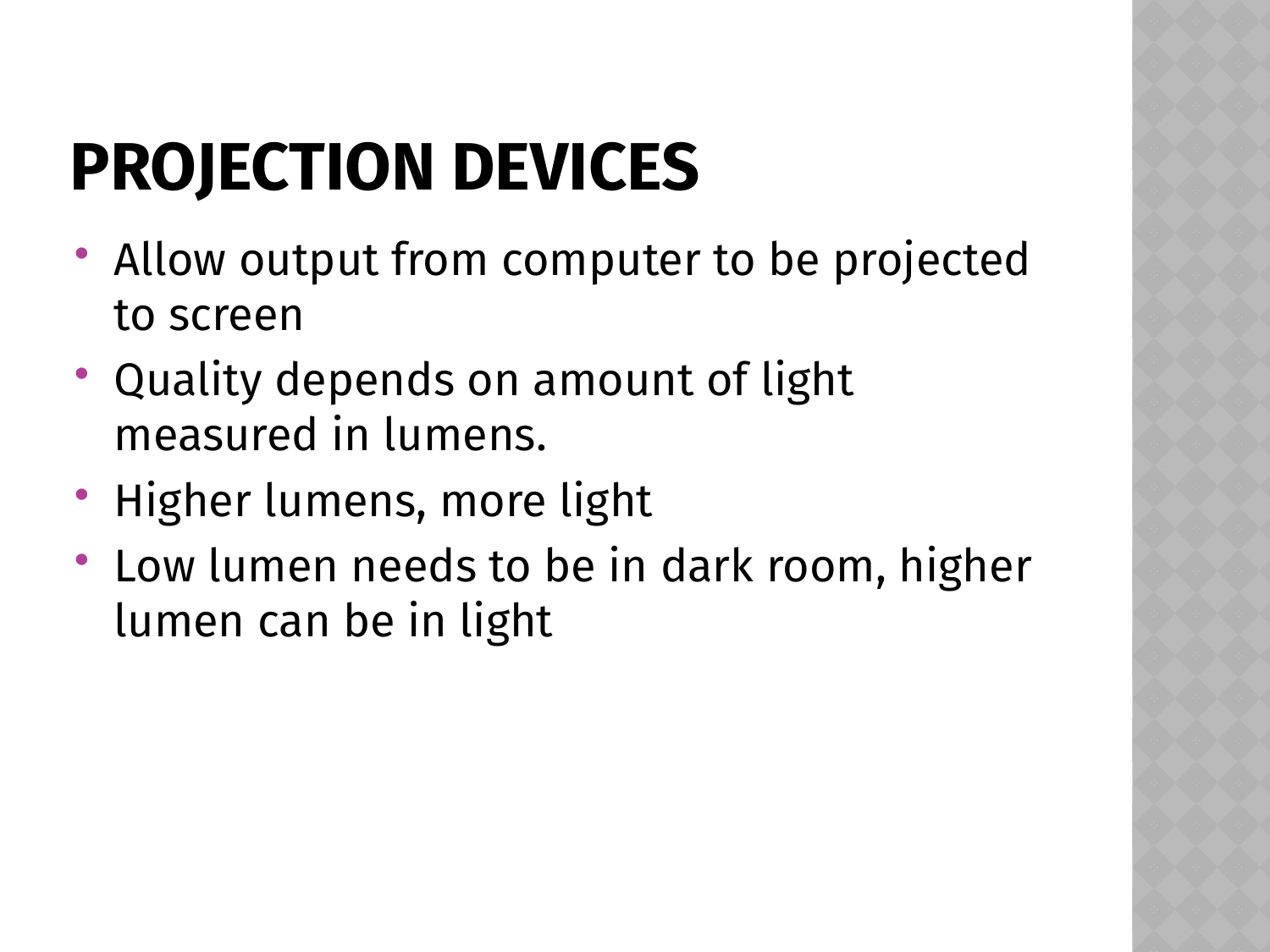

# Projection Devices
Allow output from computer to be projected to screen
Quality depends on amount of light measured in lumens.
Higher lumens, more light
Low lumen needs to be in dark room, higher lumen can be in light